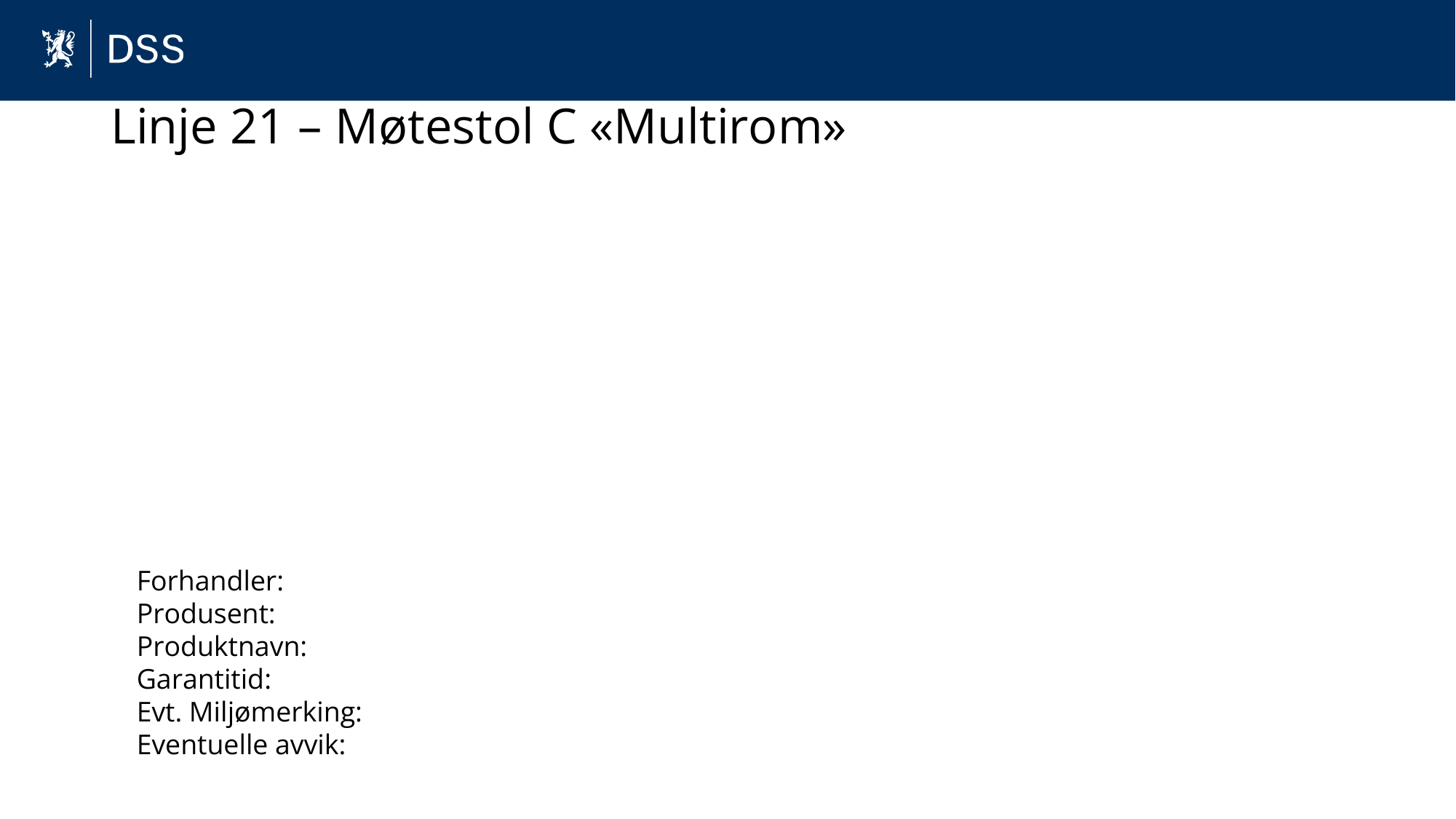

# Linje 21 – Møtestol C «Multirom»
Forhandler:
Produsent:
Produktnavn:
Garantitid:
Evt. Miljømerking:
Eventuelle avvik: